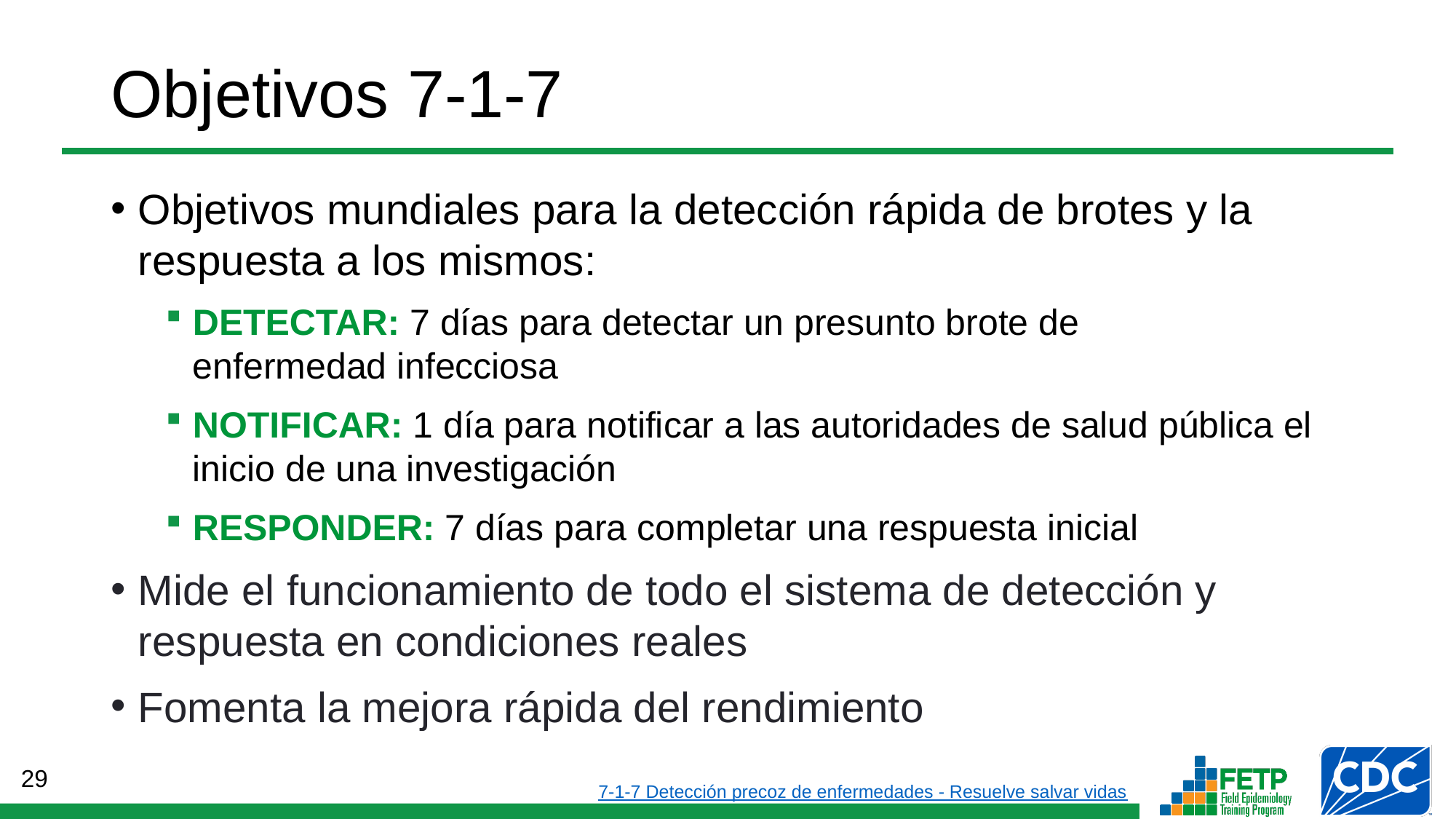

# Objetivos 7-1-7
Objetivos mundiales para la detección rápida de brotes y la respuesta a los mismos:
DETECTAR: 7 días para detectar un presunto brote de
enfermedad infecciosa
NOTIFICAR: 1 día para notificar a las autoridades de salud pública el inicio de una investigación
RESPONDER: 7 días para completar una respuesta inicial
Mide el funcionamiento de todo el sistema de detección y respuesta en condiciones reales
Fomenta la mejora rápida del rendimiento

7-1-7 Detección precoz de enfermedades - Resuelve salvar vidas